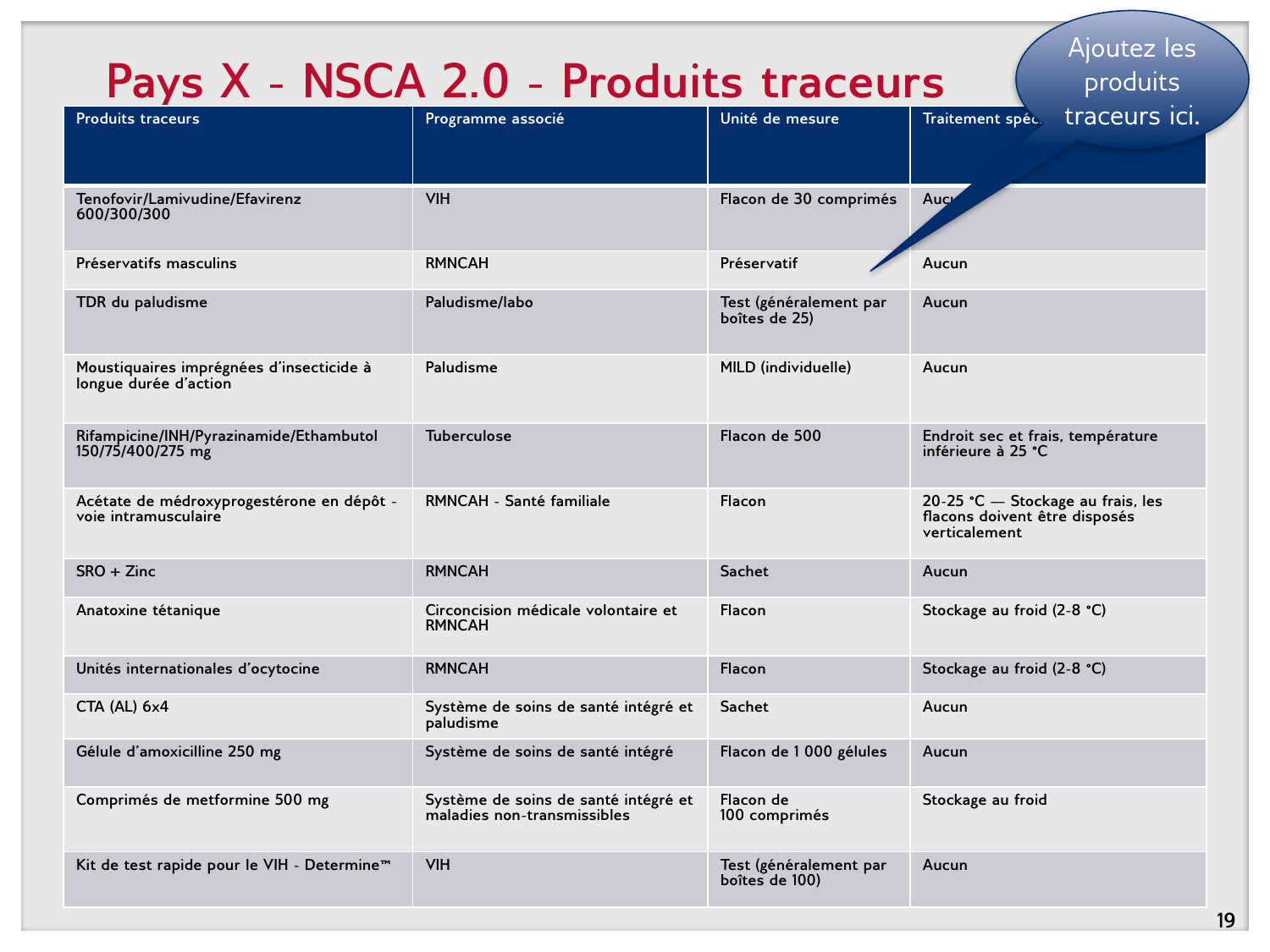

Ajoutez les produits traceurs ici.
# Pays X - NSCA 2.0 - Produits traceurs
| Produits traceurs | Programme associé | Unité de mesure | Traitement spécifique |
| --- | --- | --- | --- |
| Tenofovir/Lamivudine/Efavirenz 600/300/300 | VIH | Flacon de 30 comprimés | Aucun |
| Préservatifs masculins | RMNCAH | Préservatif | Aucun |
| TDR du paludisme | Paludisme/labo | Test (généralement par boîtes de 25) | Aucun |
| Moustiquaires imprégnées d’insecticide à longue durée d’action | Paludisme | MILD (individuelle) | Aucun |
| Rifampicine/INH/Pyrazinamide/Ethambutol 150/75/400/275 mg | Tuberculose | Flacon de 500 | Endroit sec et frais, température inférieure à 25 °C |
| Acétate de médroxyprogestérone en dépôt - voie intramusculaire | RMNCAH - Santé familiale | Flacon | 20-25 °C — Stockage au frais, les flacons doivent être disposés verticalement |
| SRO + Zinc | RMNCAH | Sachet | Aucun |
| Anatoxine tétanique | Circoncision médicale volontaire et RMNCAH | Flacon | Stockage au froid (2-8 °C) |
| Unités internationales d’ocytocine | RMNCAH | Flacon | Stockage au froid (2-8 °C) |
| CTA (AL) 6x4 | Système de soins de santé intégré et paludisme | Sachet | Aucun |
| Gélule d’amoxicilline 250 mg | Système de soins de santé intégré | Flacon de 1 000 gélules | Aucun |
| Comprimés de metformine 500 mg | Système de soins de santé intégré et maladies non-transmissibles | Flacon de 100 comprimés | Stockage au froid |
| Kit de test rapide pour le VIH - Determine™ | VIH | Test (généralement par boîtes de 100) | Aucun |
19